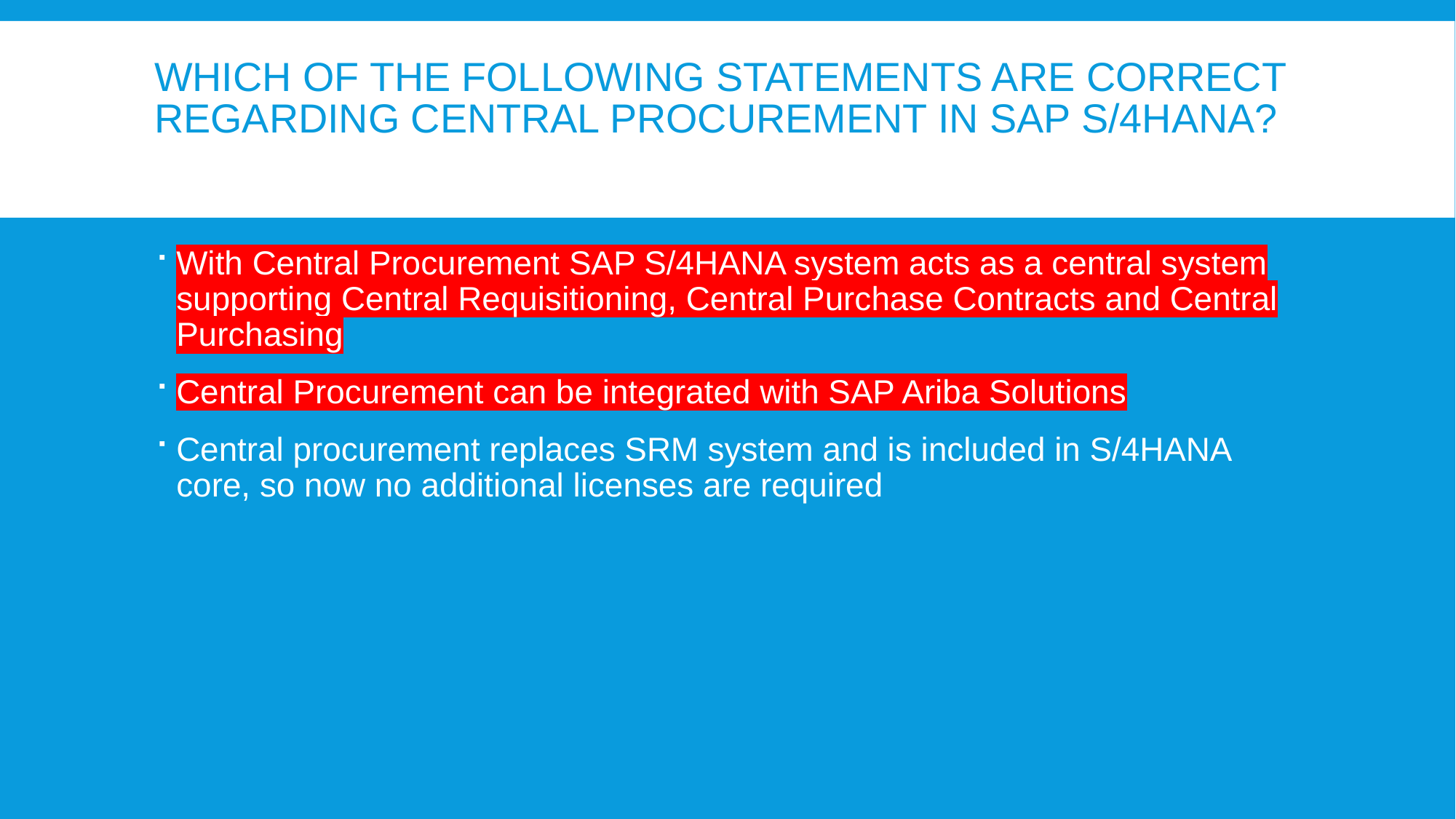

# Which of the following statements are correct regarding Central Procurement in SAP S/4HANA?
With Central Procurement SAP S/4HANA system acts as a central system supporting Central Requisitioning, Central Purchase Contracts and Central Purchasing
Central Procurement can be integrated with SAP Ariba Solutions
Central procurement replaces SRM system and is included in S/4HANA core, so now no additional licenses are required